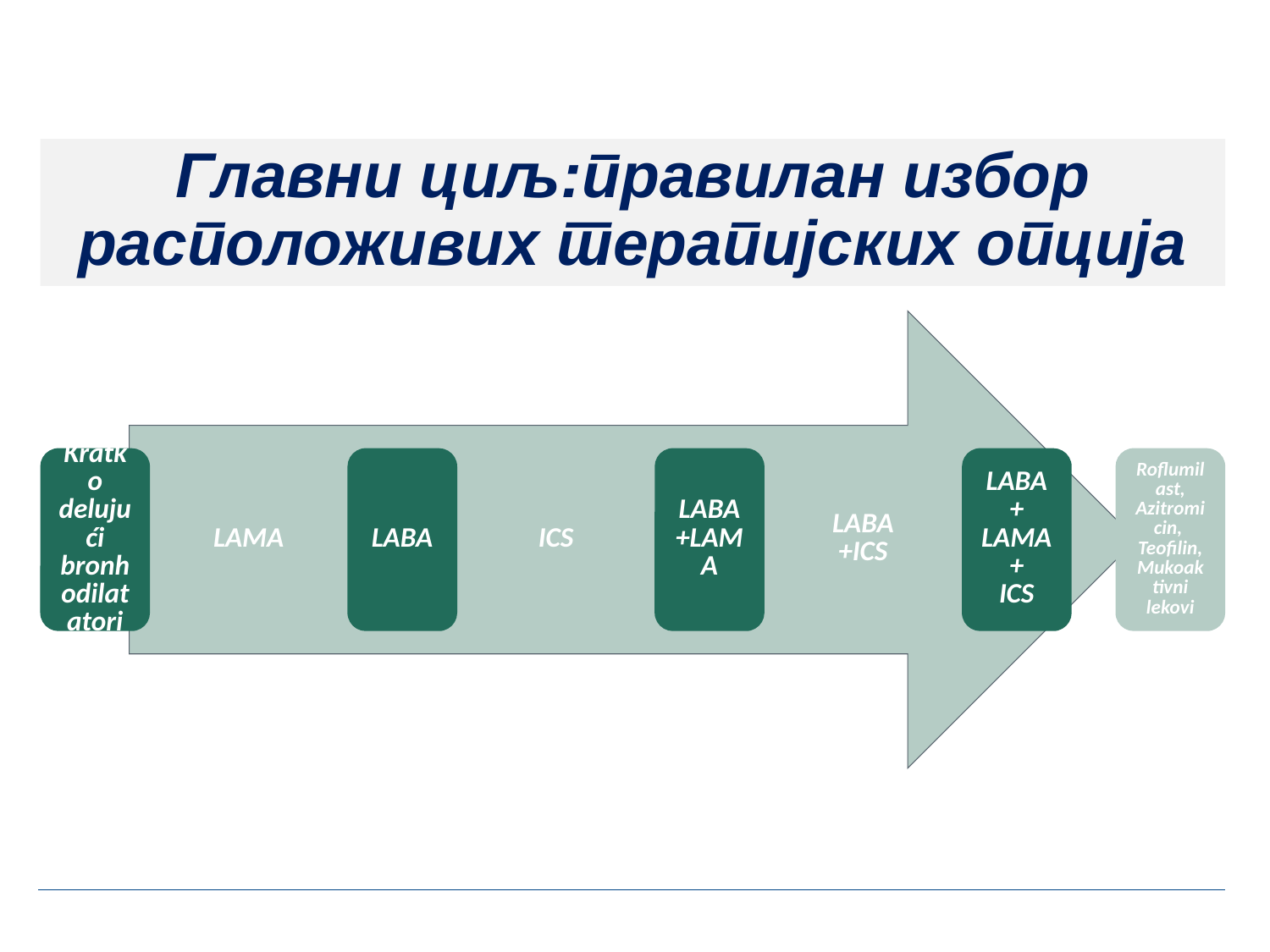

# Главни циљ:правилан избор расположивих терапијских опција
Kratko delujući bronhodilatatori
LAMA
LABA
ICS
LABA +LAMA
LABA+ICS
LABA+
LAMA+
ICS
Roflumilast, Azitromicin,  Teofilin, Mukoaktivni lekovi